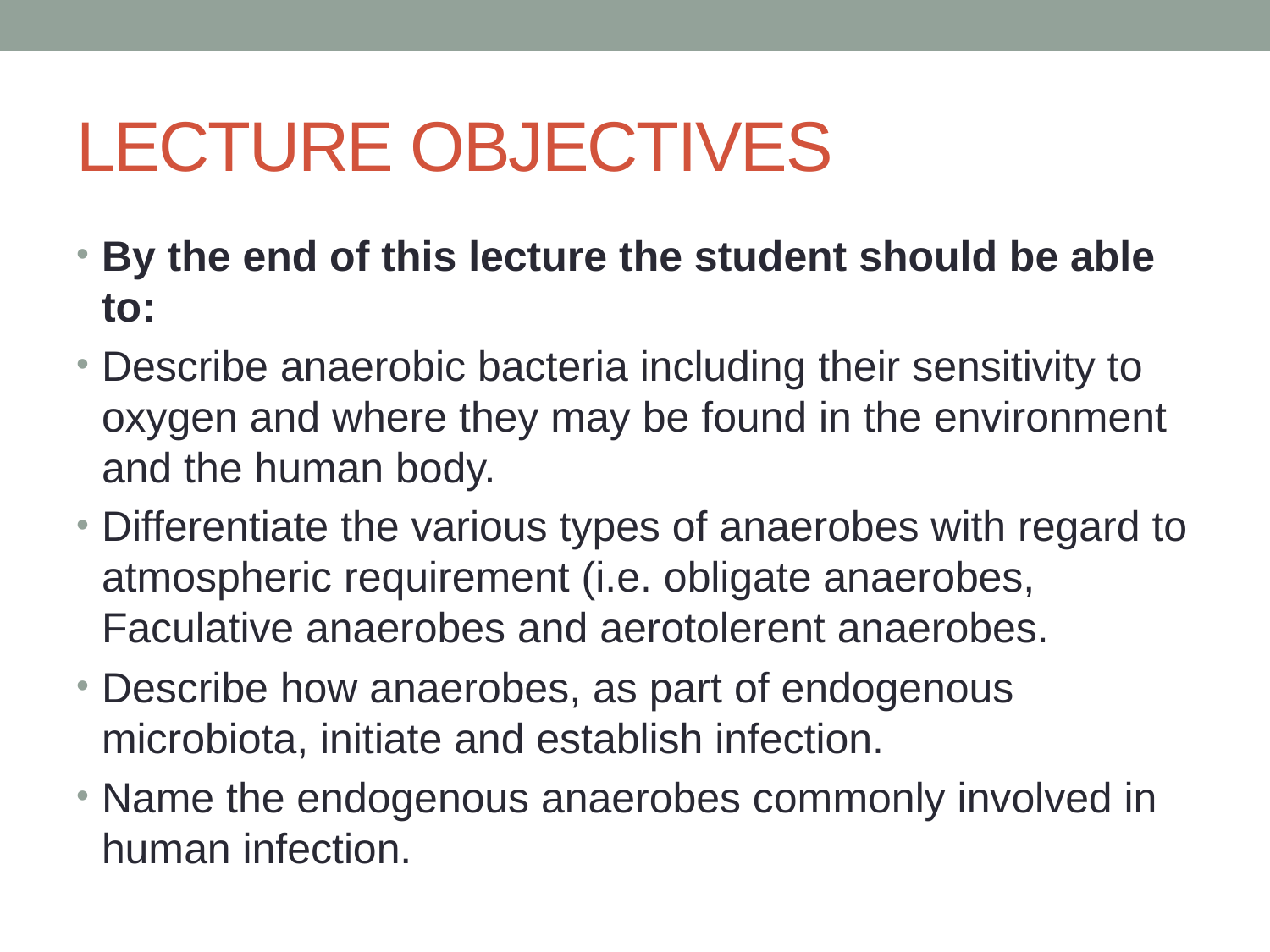

# LECTURE OBJECTIVES
By the end of this lecture the student should be able to:
Describe anaerobic bacteria including their sensitivity to oxygen and where they may be found in the environment and the human body.
Differentiate the various types of anaerobes with regard to atmospheric requirement (i.e. obligate anaerobes, Faculative anaerobes and aerotolerent anaerobes.
Describe how anaerobes, as part of endogenous microbiota, initiate and establish infection.
Name the endogenous anaerobes commonly involved in human infection.